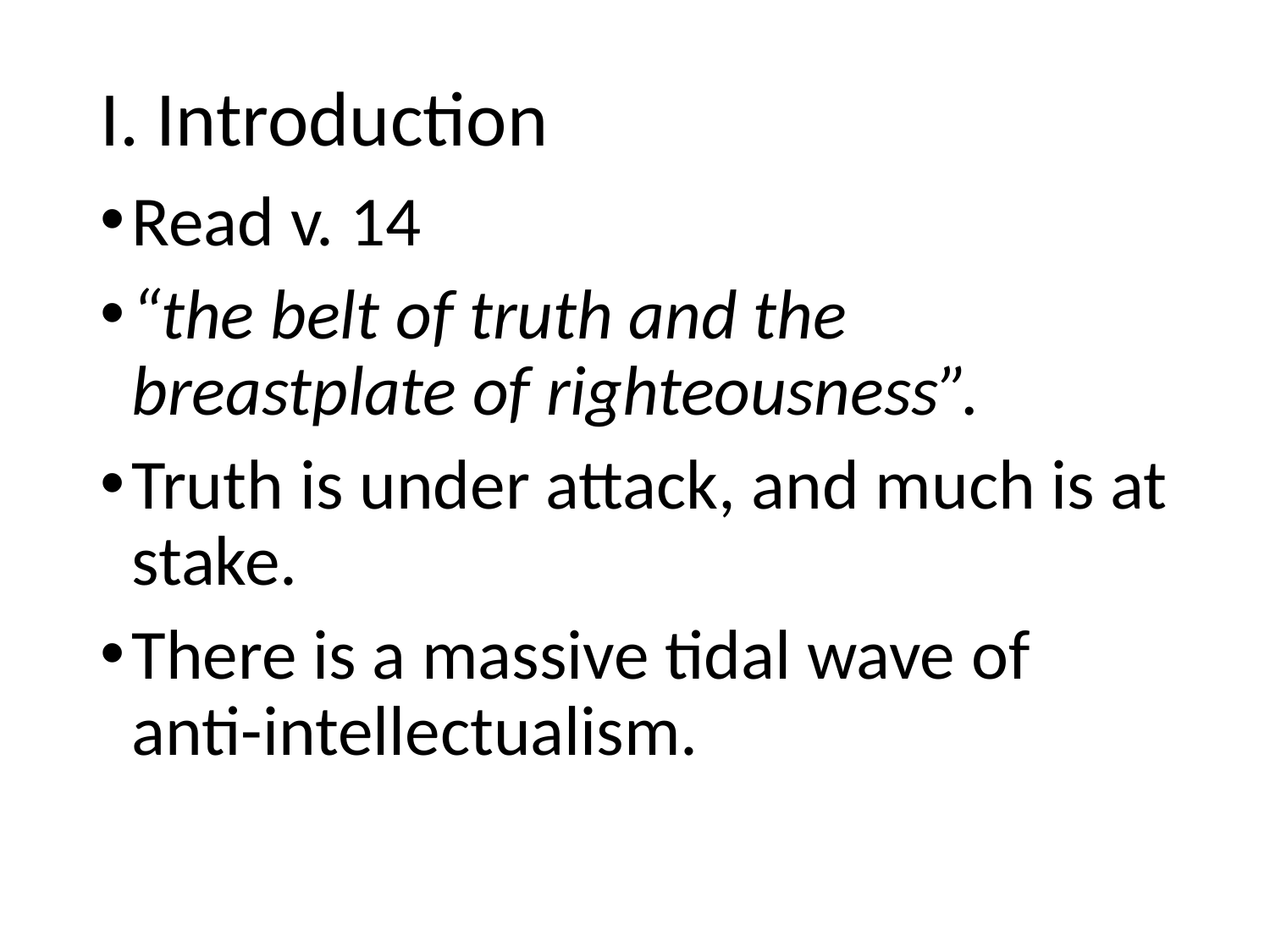

# I. Introduction
Read v. 14
“the belt of truth and the breastplate of righteousness”.
Truth is under attack, and much is at stake.
There is a massive tidal wave of anti-intellectualism.